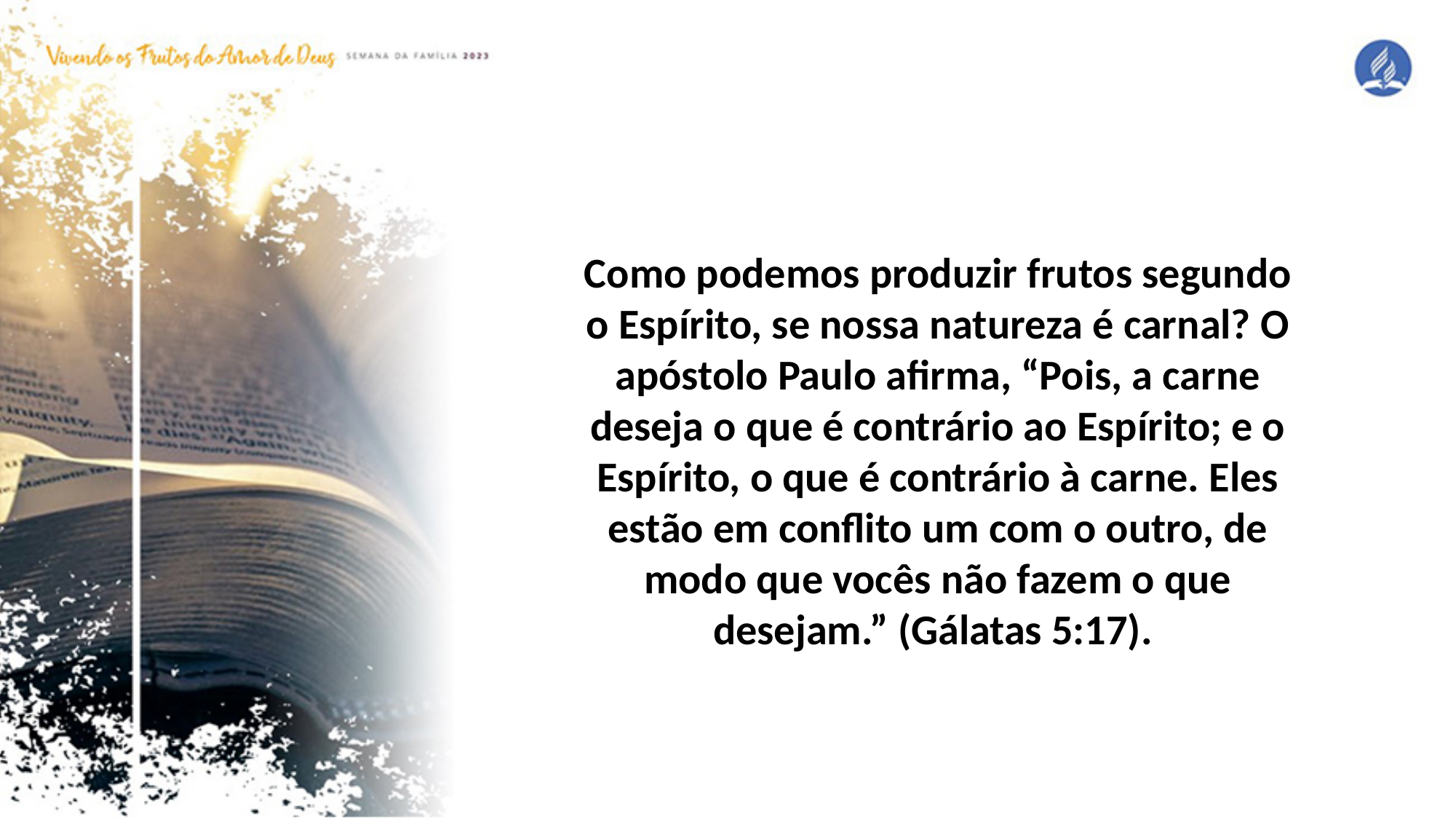

Como podemos produzir frutos segundo o Espírito, se nossa natureza é carnal? O apóstolo Paulo afirma, “Pois, a carne deseja o que é contrário ao Espírito; e o Espírito, o que é contrário à carne. Eles estão em conflito um com o outro, de modo que vocês não fazem o que desejam.” (Gálatas 5:17).